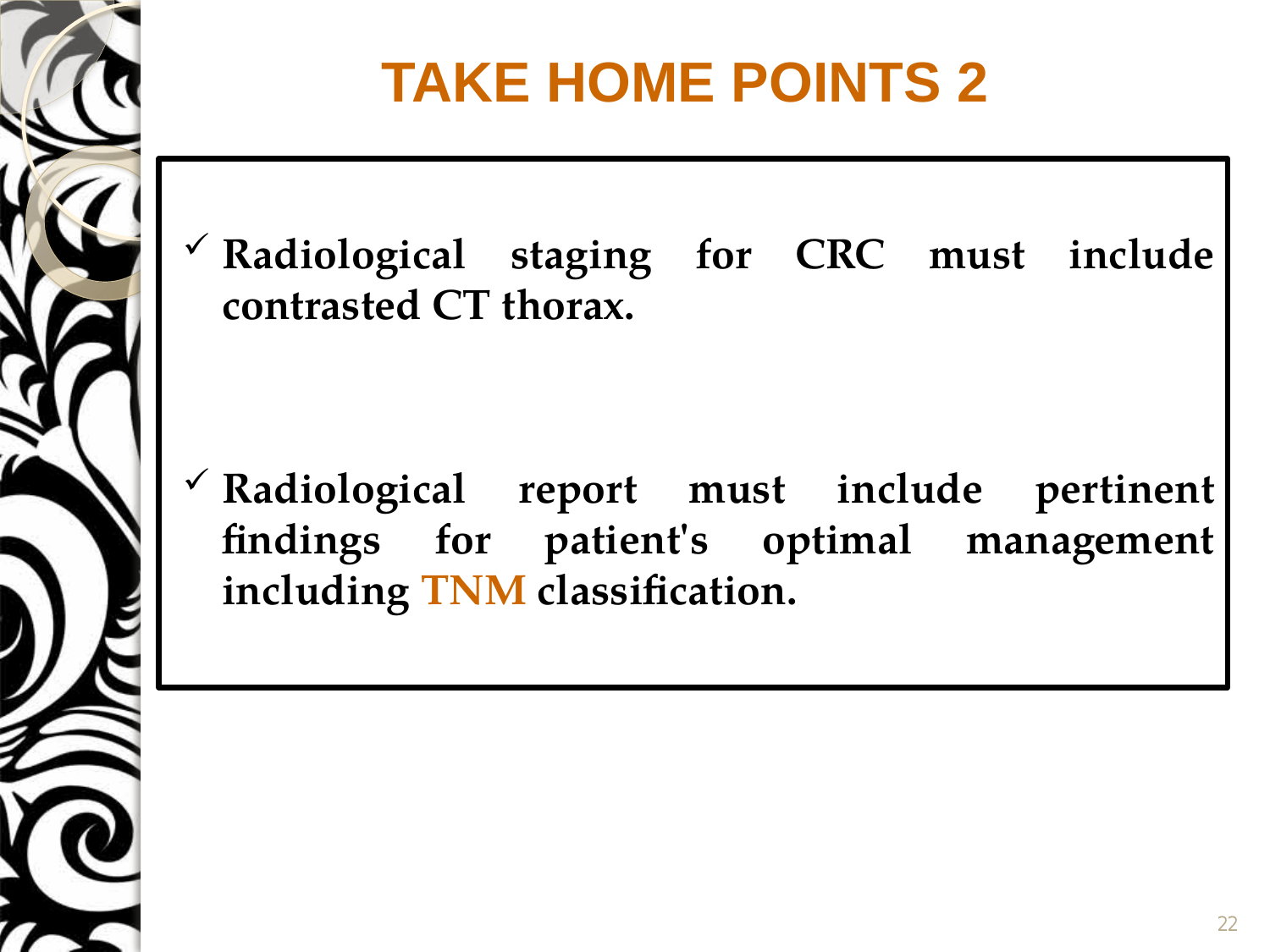

# TAKE HOME POINTS 2

Radiological staging for CRC must include contrasted CT thorax.

Radiological report must include pertinent findings for patient's optimal management including TNM classification.
22